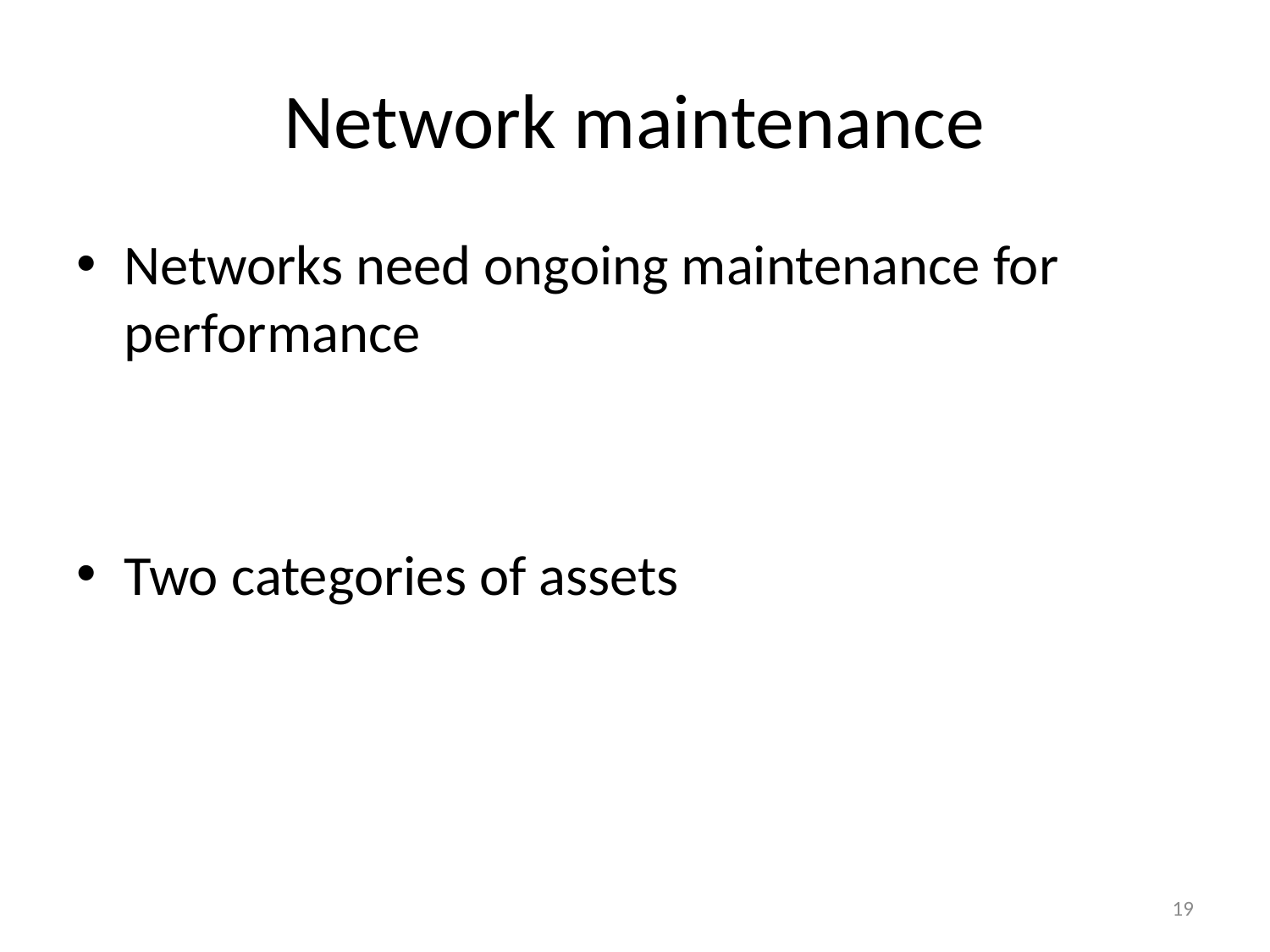

# Network maintenance
Networks need ongoing maintenance for performance

Two categories of assets

19